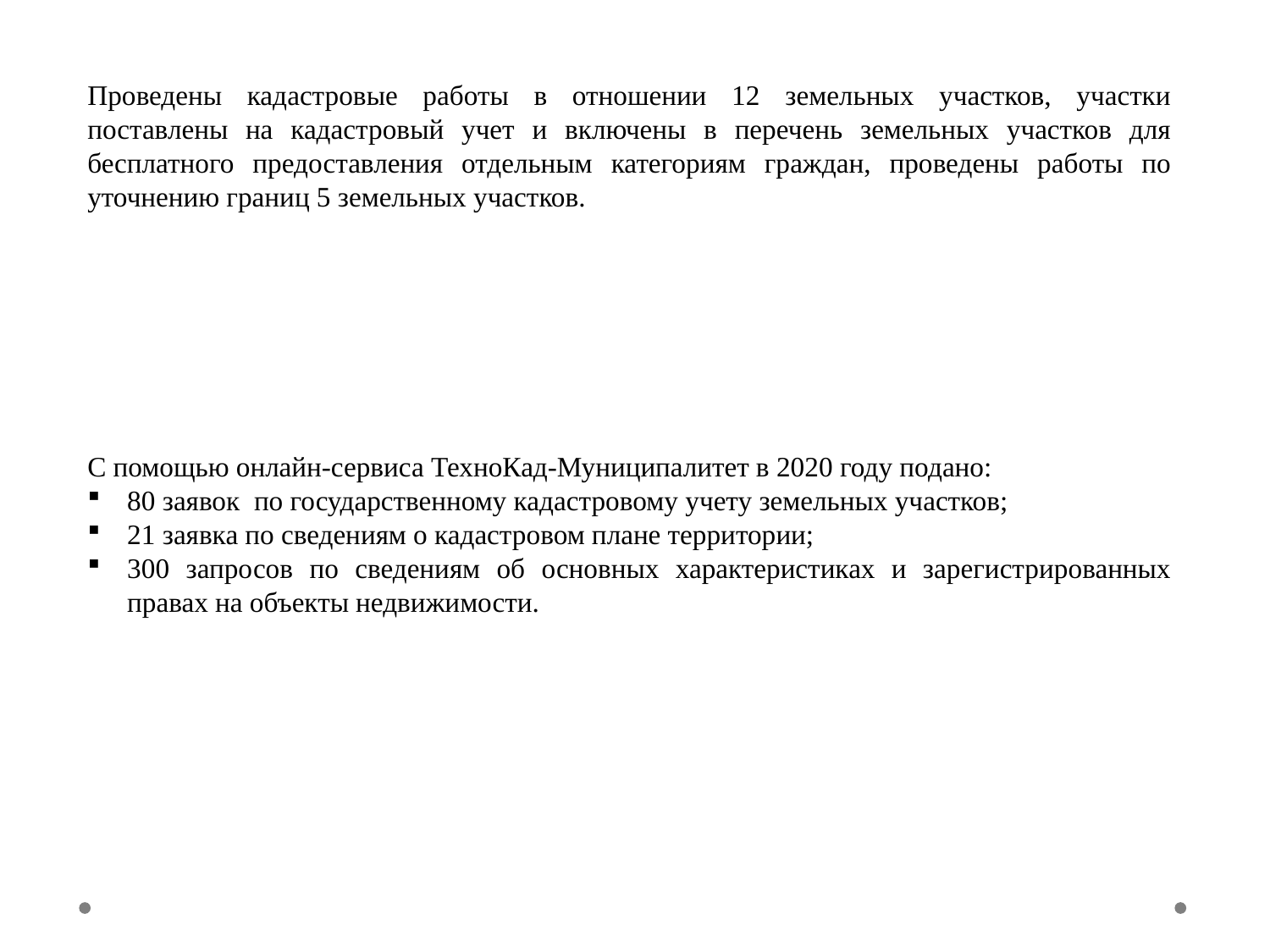

Проведены кадастровые работы в отношении 12 земельных участков, участки поставлены на кадастровый учет и включены в перечень земельных участков для бесплатного предоставления отдельным категориям граждан, проведены работы по уточнению границ 5 земельных участков.

С помощью онлайн-сервиса ТехноКад-Муниципалитет в 2020 году подано:
80 заявок  по государственному кадастровому учету земельных участков;
21 заявка по сведениям о кадастровом плане территории;
300 запросов по сведениям об основных характеристиках и зарегистрированных правах на объекты недвижимости.